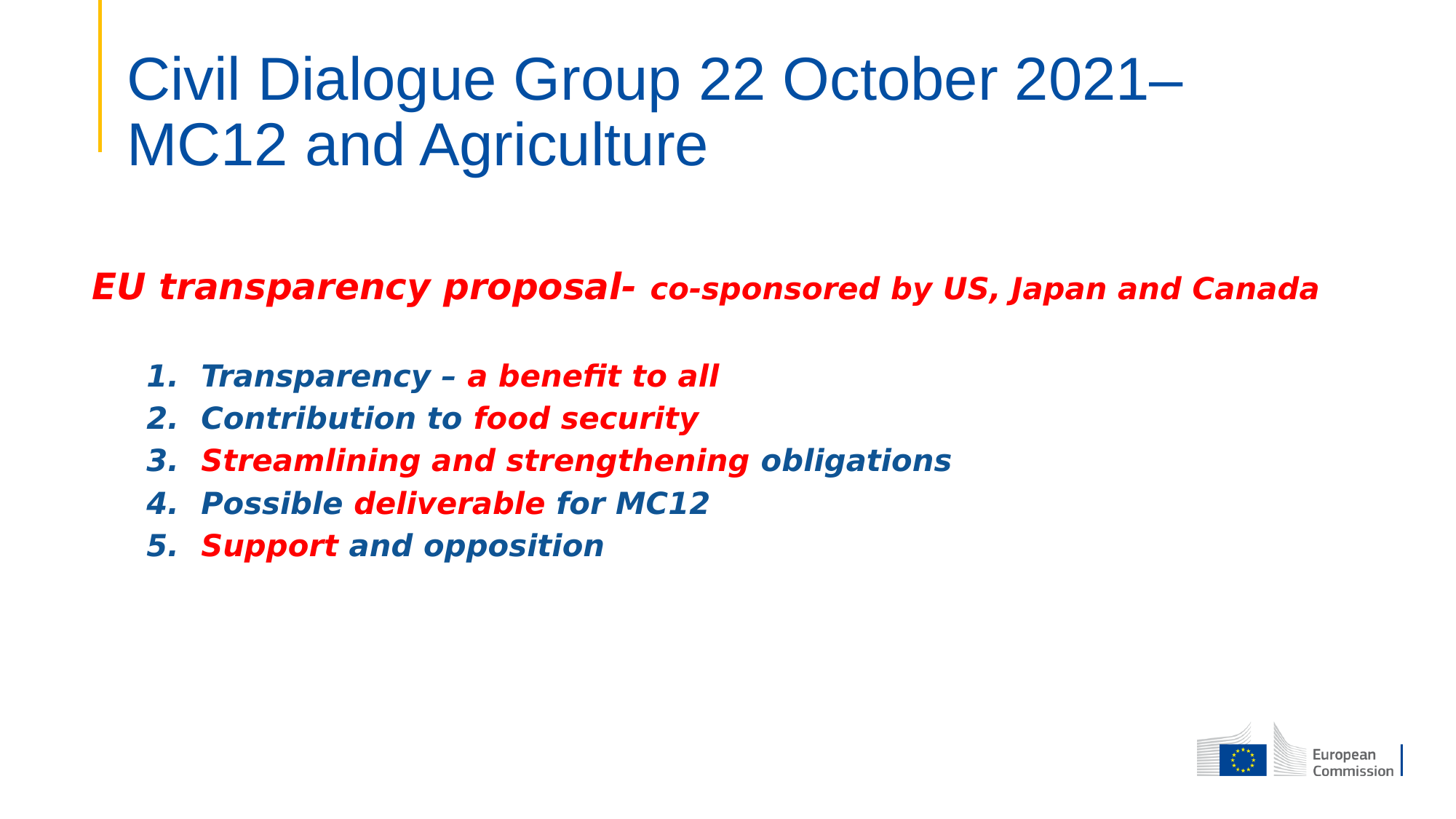

# Civil Dialogue Group 22 October 2021– MC12 and Agriculture

EU transparency proposal- co-sponsored by US, Japan and Canada
Transparency – a benefit to all
Contribution to food security
Streamlining and strengthening obligations
Possible deliverable for MC12
Support and opposition